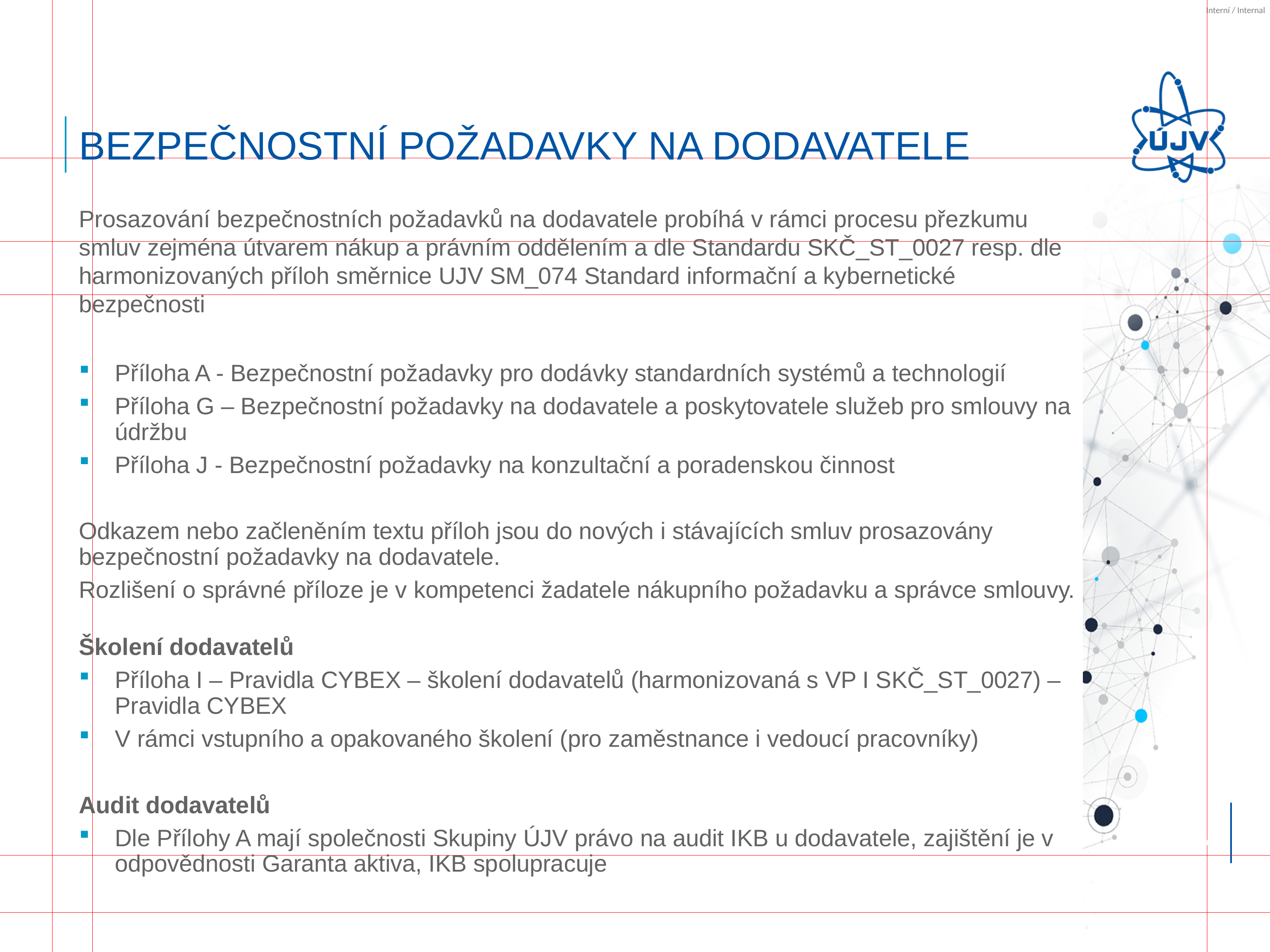

# bezpečnostní požadavky na dodavatele
Prosazování bezpečnostních požadavků na dodavatele probíhá v rámci procesu přezkumu smluv zejména útvarem nákup a právním oddělením a dle Standardu SKČ_ST_0027 resp. dle harmonizovaných příloh směrnice UJV SM_074 Standard informační a kybernetické bezpečnosti

Příloha A - Bezpečnostní požadavky pro dodávky standardních systémů a technologií
Příloha G – Bezpečnostní požadavky na dodavatele a poskytovatele služeb pro smlouvy na údržbu
Příloha J - Bezpečnostní požadavky na konzultační a poradenskou činnost

Odkazem nebo začleněním textu příloh jsou do nových i stávajících smluv prosazovány bezpečnostní požadavky na dodavatele.
Rozlišení o správné příloze je v kompetenci žadatele nákupního požadavku a správce smlouvy.

Školení dodavatelů
Příloha I – Pravidla CYBEX – školení dodavatelů (harmonizovaná s VP I SKČ_ST_0027) – Pravidla CYBEX
V rámci vstupního a opakovaného školení (pro zaměstnance i vedoucí pracovníky)

Audit dodavatelů
Dle Přílohy A mají společnosti Skupiny ÚJV právo na audit IKB u dodavatele, zajištění je v odpovědnosti Garanta aktiva, IKB spolupracuje
14